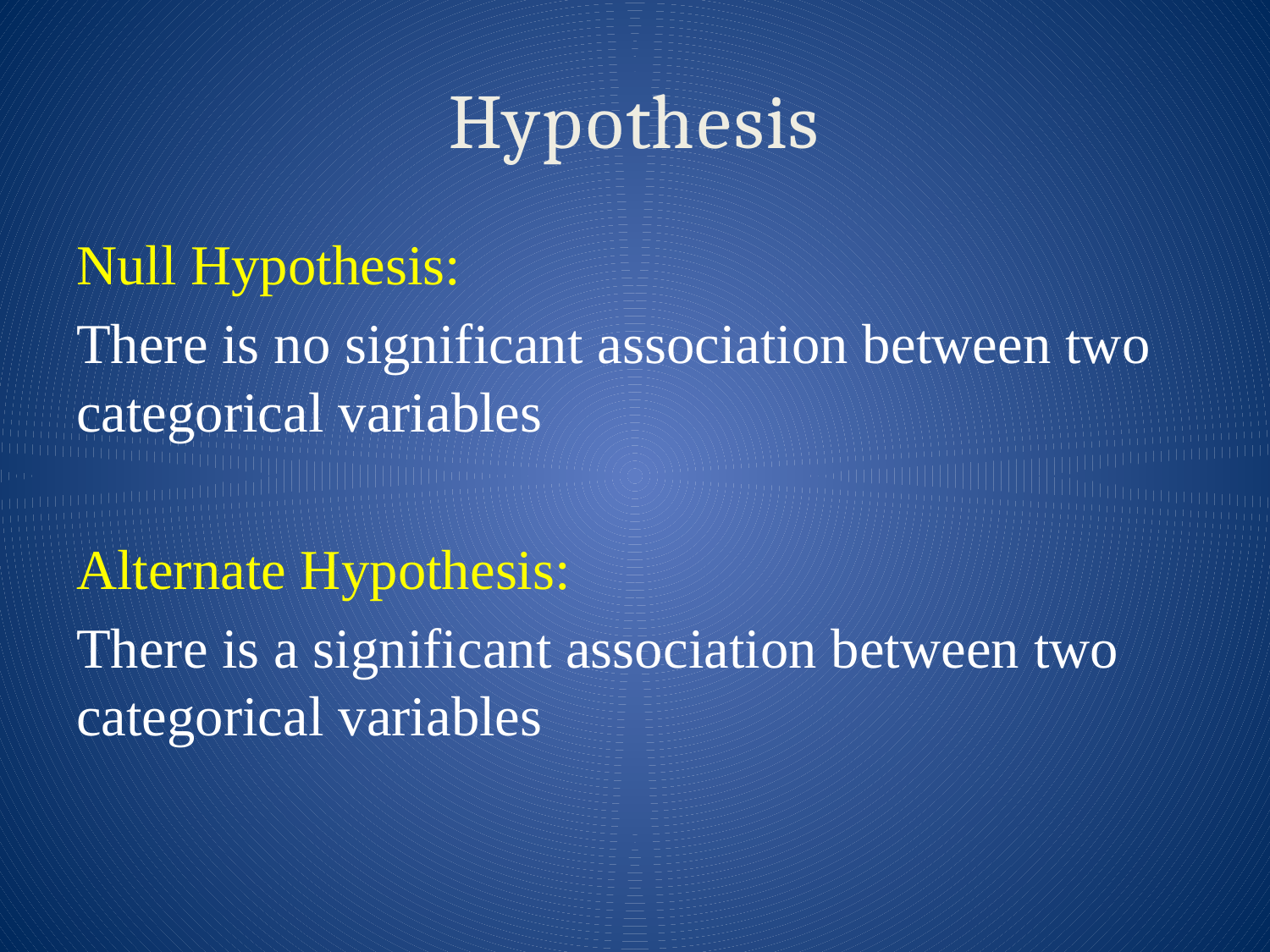

# Hypothesis
Null Hypothesis:
There is no significant association between two categorical variables

Alternate Hypothesis:
There is a significant association between two categorical variables